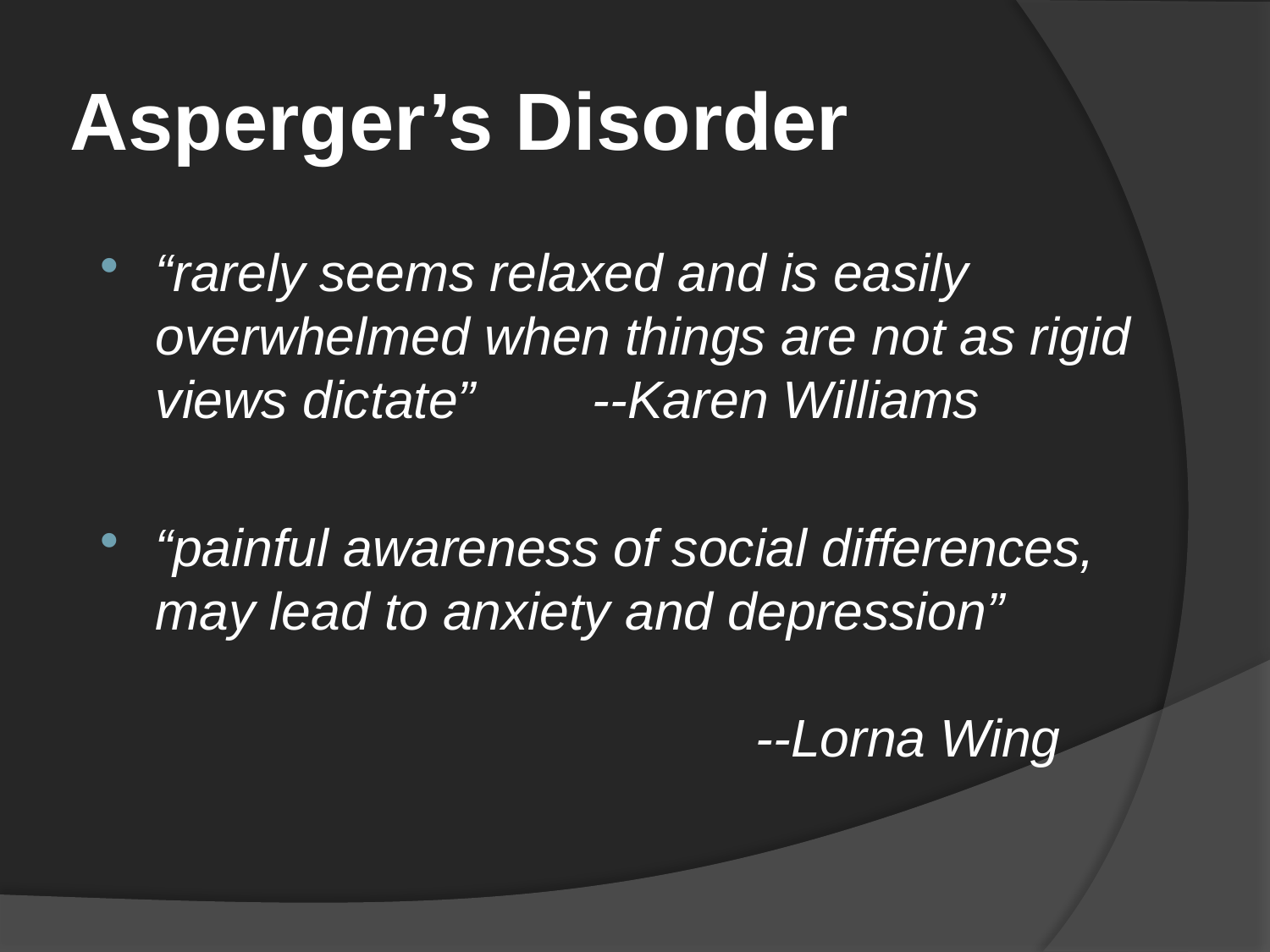

# Asperger’s Disorder
“rarely seems relaxed and is easily overwhelmed when things are not as rigid views dictate”        --Karen Williams

“painful awareness of social differences, may lead to anxiety and depression”                                                                                    			               --Lorna Wing